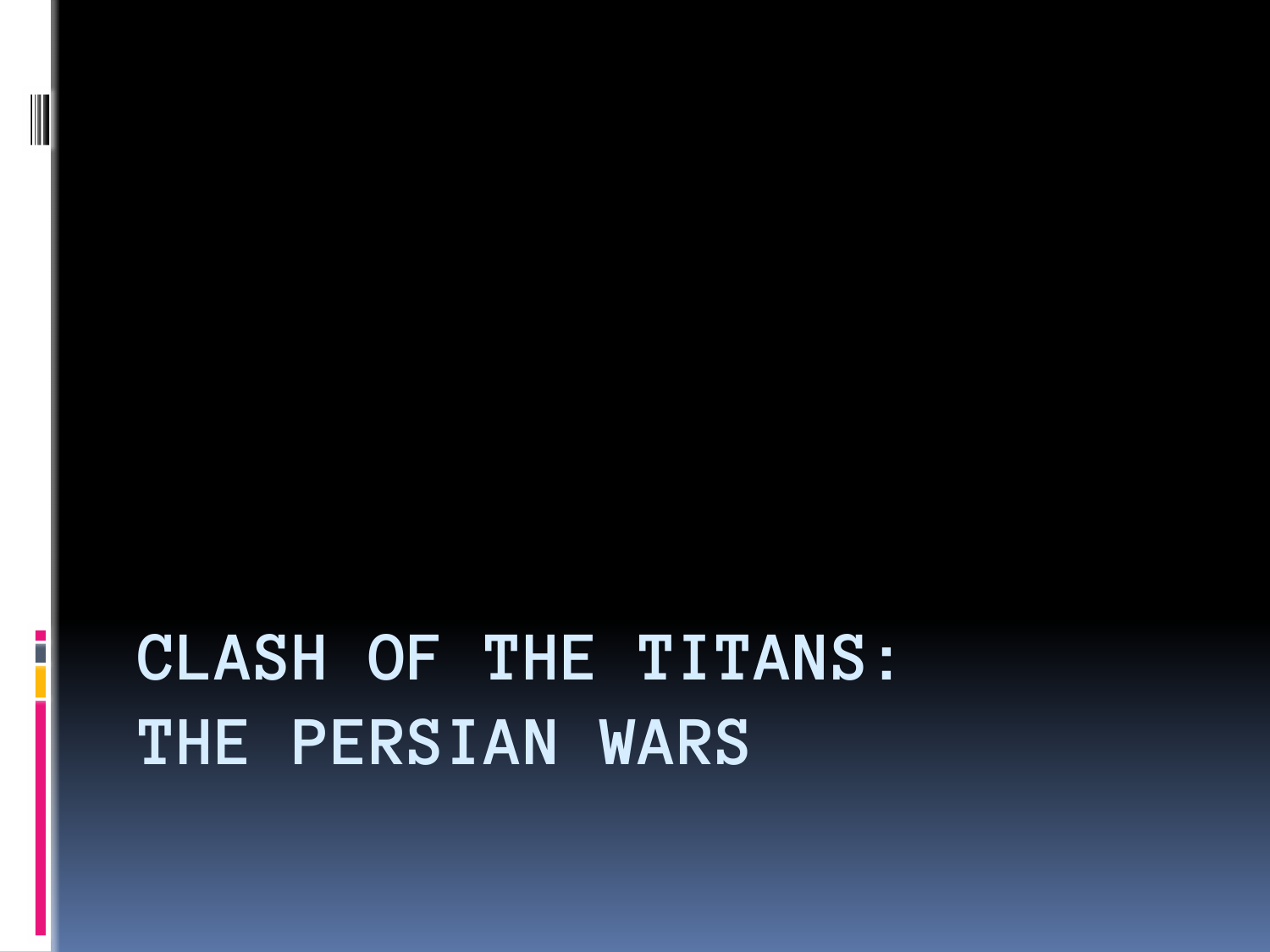

# Clash of the Titans: The Persian Wars